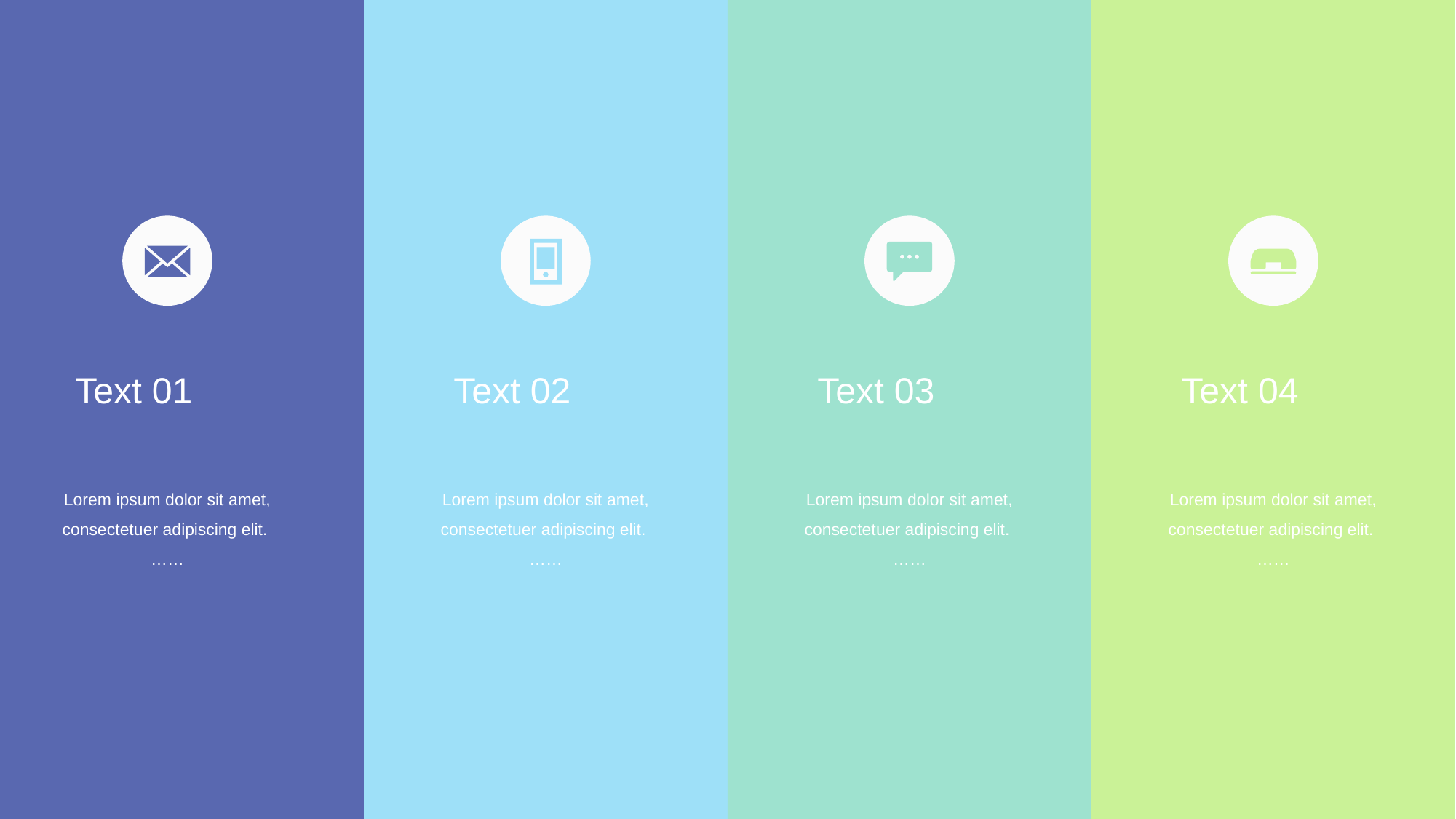

Text 01
Lorem ipsum dolor sit amet, consectetuer adipiscing elit.
……

Text 02
Lorem ipsum dolor sit amet, consectetuer adipiscing elit.
……

Text 03
Lorem ipsum dolor sit amet, consectetuer adipiscing elit.
……

Text 04
Lorem ipsum dolor sit amet, consectetuer adipiscing elit.
……